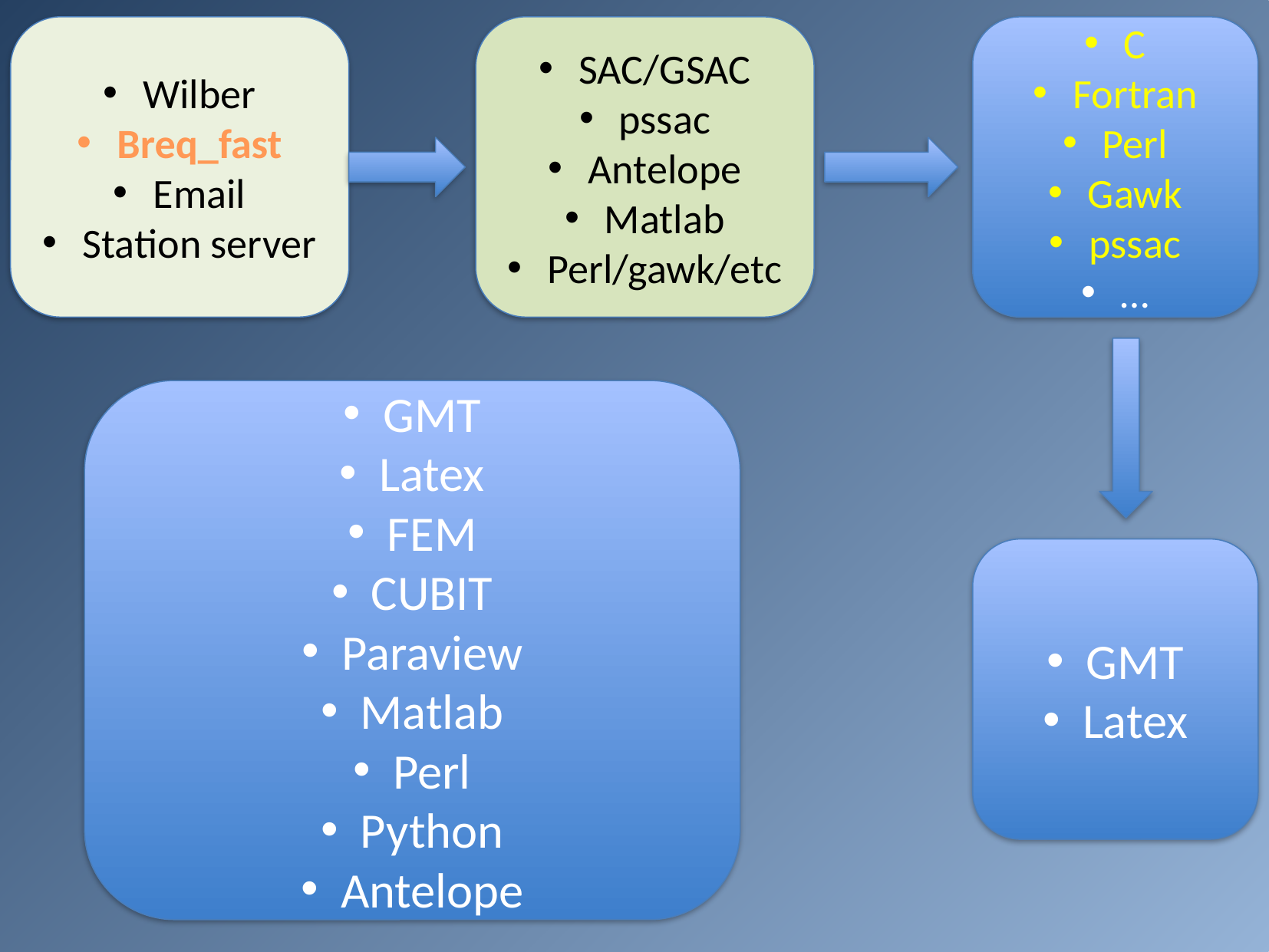

Wilber
Breq_fast
Email
Station server
C
Fortran
Perl
Gawk
pssac
…
SAC/GSAC
pssac
Antelope
Matlab
Perl/gawk/etc

GMT
Latex
FEM
CUBIT
Paraview
Matlab
Perl
Python
Antelope
GMT
Latex